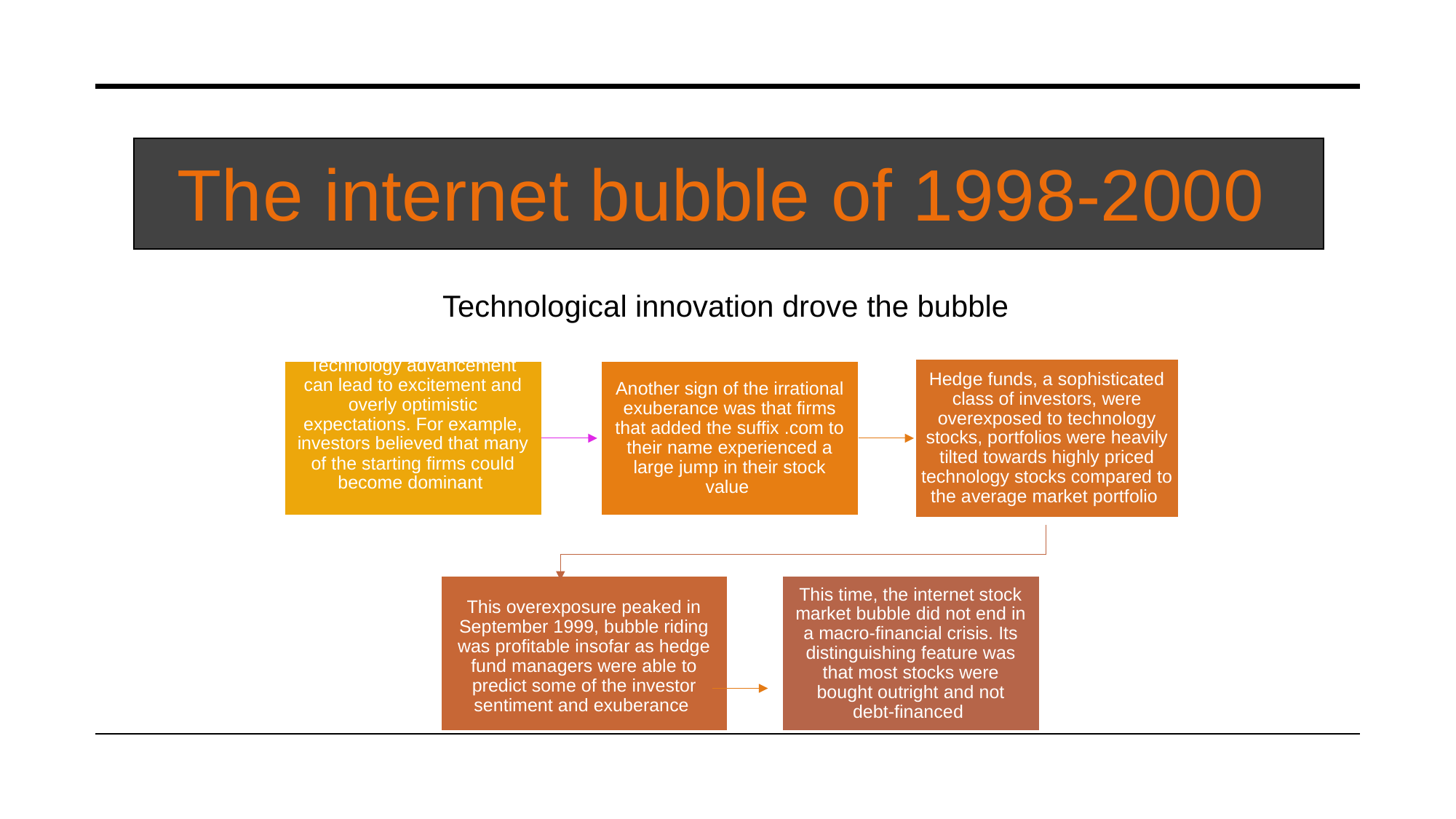

# The internet bubble of 1998-2000

Technological innovation drove the bubble

Technology advancement can lead to excitement and overly optimistic expectations. For example, investors believed that many of the starting firms could become dominant

Hedge funds, a sophisticated class of investors, were overexposed to technology stocks, portfolios were heavily tilted towards highly priced technology stocks compared to the average market portfolio

Another sign of the irrational exuberance was that firms that added the suffix .com to their name experienced a large jump in their stock value

This overexposure peaked in September 1999, bubble riding was profitable insofar as hedge fund managers were able to predict some of the investor sentiment and exuberance

This time, the internet stock market bubble did not end in a macro-financial crisis. Its distinguishing feature was that most stocks were bought outright and not debt-financed